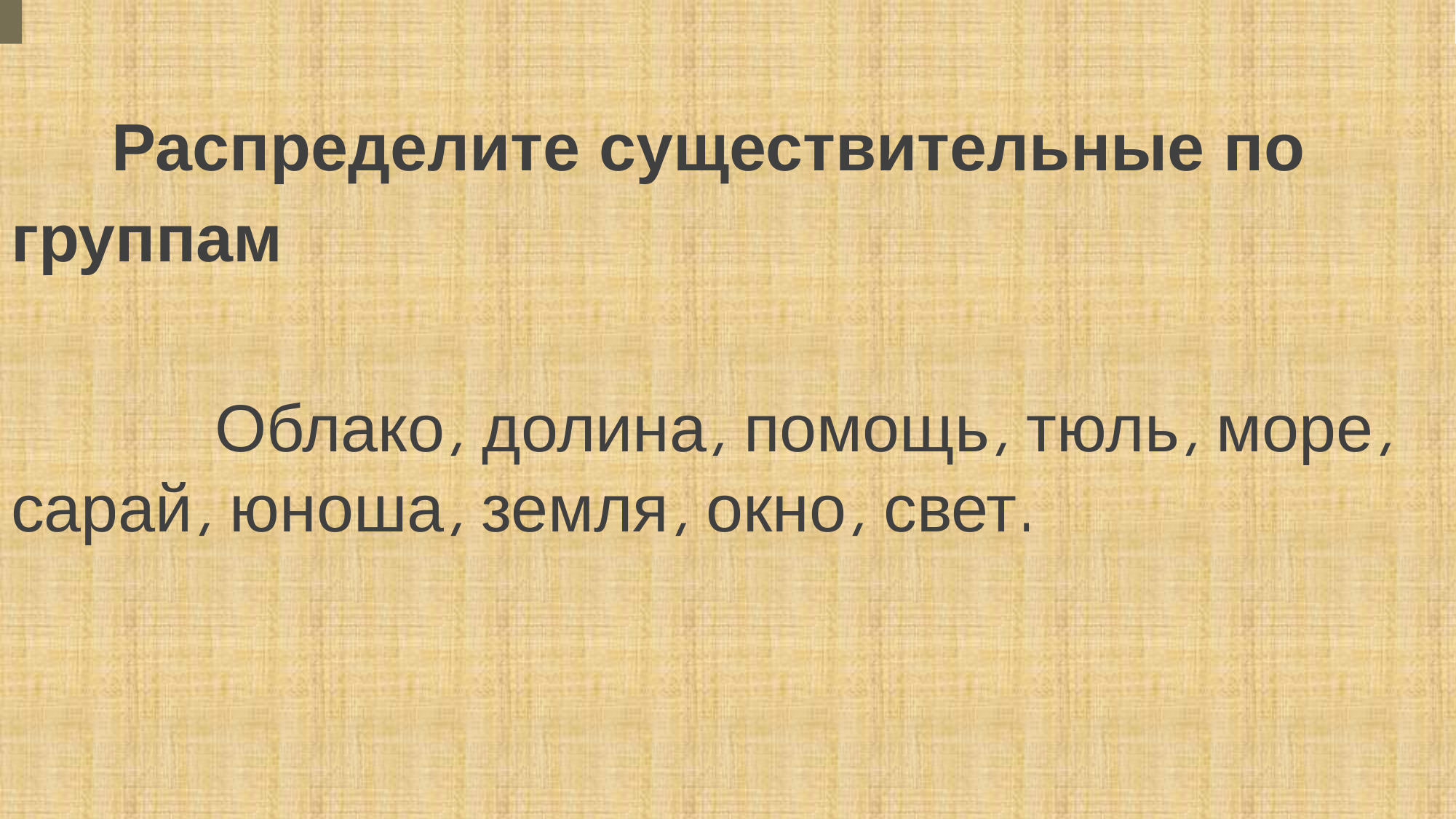

Распределите существительные по группам

           Облако, долина, помощь, тюль, море, сарай, юноша, земля, окно, свет.